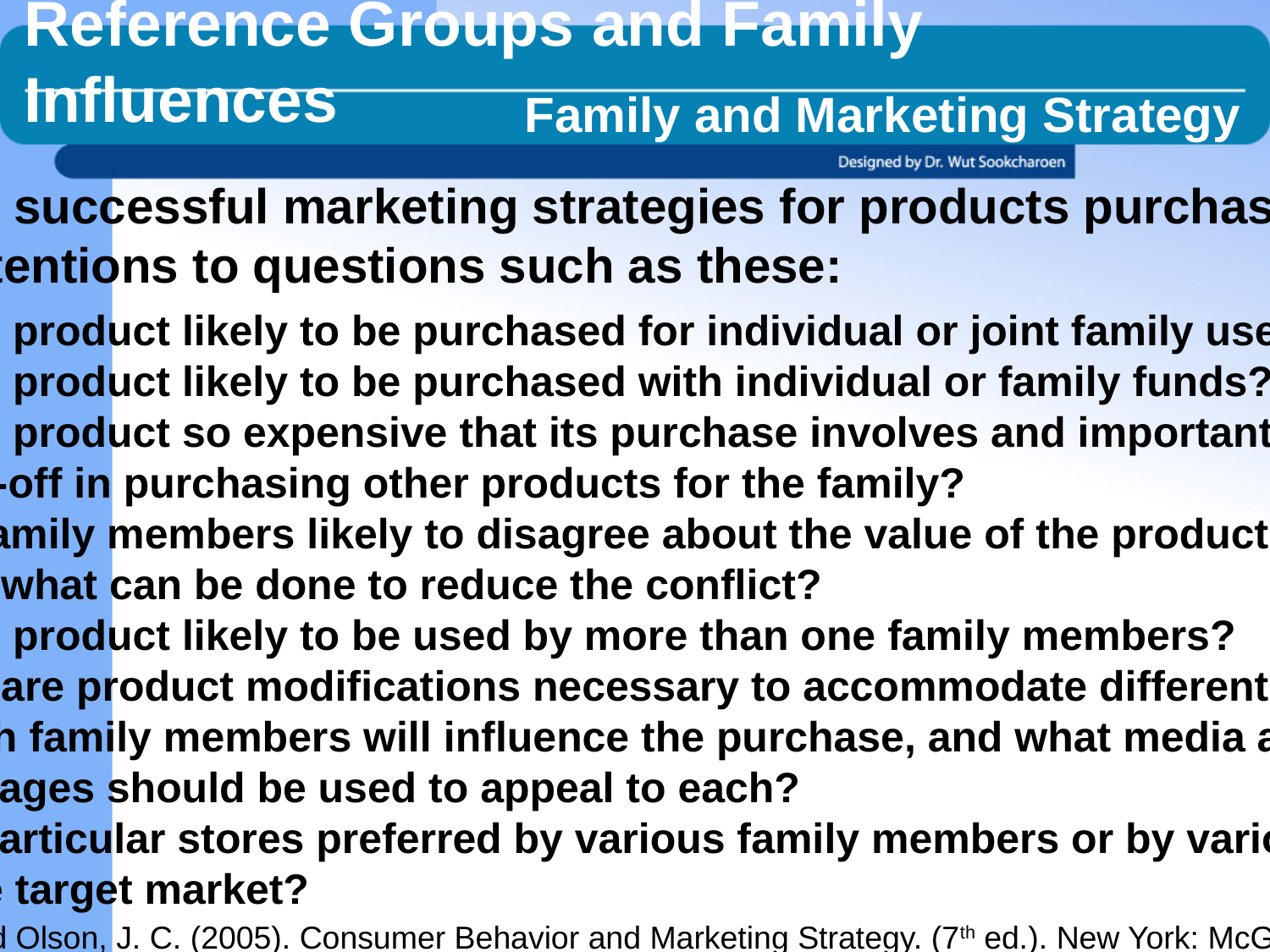

Reference Groups and Family Influences
Family and Marketing Strategy
Developing successful marketing strategies for products purchased by families
requires attentions to questions such as these:
Is the product likely to be purchased for individual or joint family use?
Is the product likely to be purchased with individual or family funds?
Is the product so expensive that its purchase involves and important
trade-off in purchasing other products for the family?
Are family members likely to disagree about the value of the product?
If so, what can be done to reduce the conflict?
Is the product likely to be used by more than one family members?
If so, are product modifications necessary to accommodate different people?
Which family members will influence the purchase, and what media and
messages should be used to appeal to each?
Are particular stores preferred by various family members or by various families
in the target market?
Peter, J. P. and Olson, J. C. (2005). Consumer Behavior and Marketing Strategy. (7th ed.). New York: McGraw-Hill. (Page.356-7)